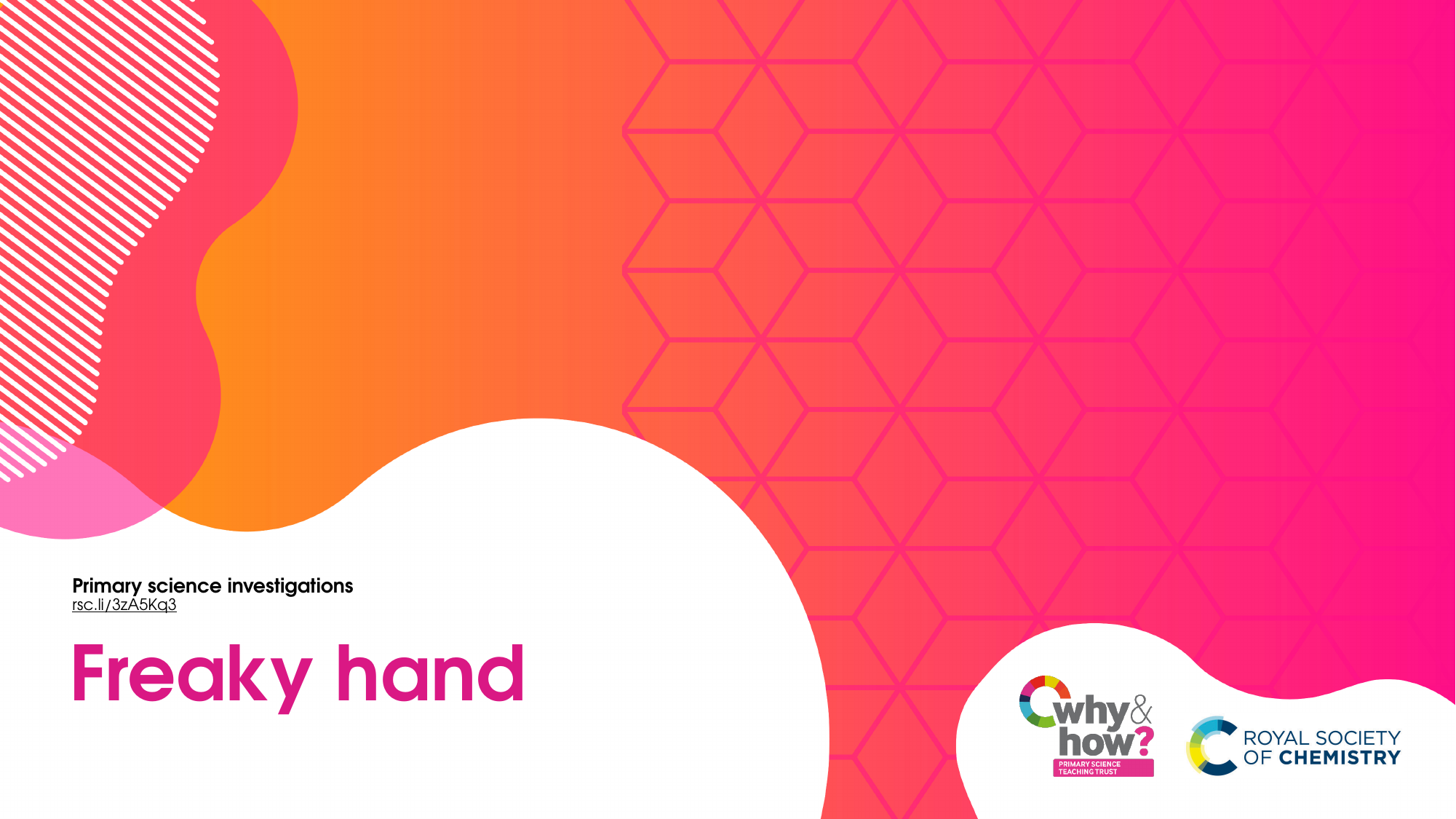

# Primary science investigations rsc.li/3zA5Kq3
Freaky hand